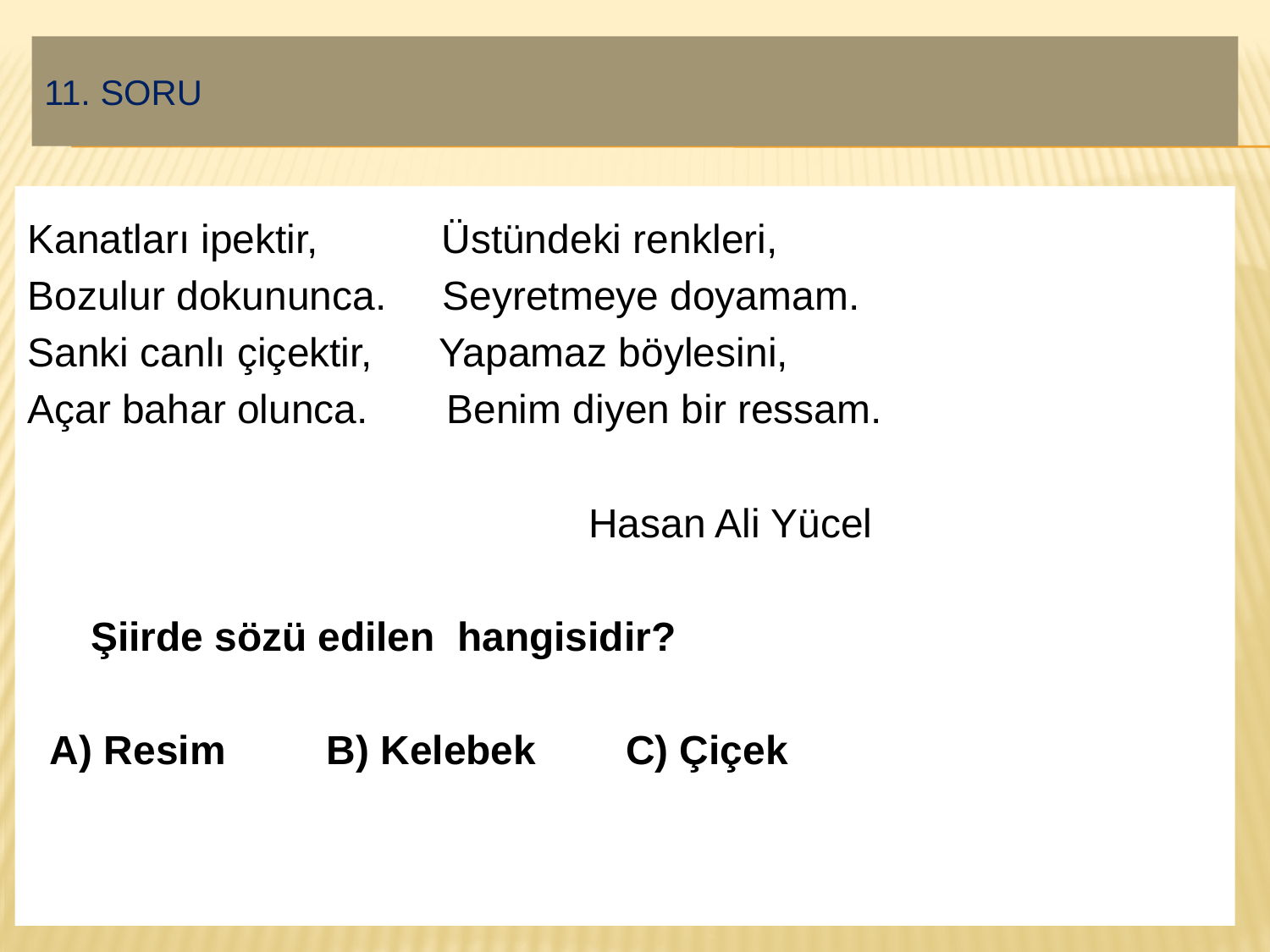

# 11. soru

Kanatları ipektir,           Üstündeki renkleri,
Bozulur dokununca.     Seyretmeye doyamam.
Sanki canlı çiçektir,      Yapamaz böylesini,
Açar bahar olunca.       Benim diyen bir ressam.

                                                  Hasan Ali Yücel

       Şiirde sözü edilen  hangisidir?

  A) Resim         B) Kelebek        C) Çiçek